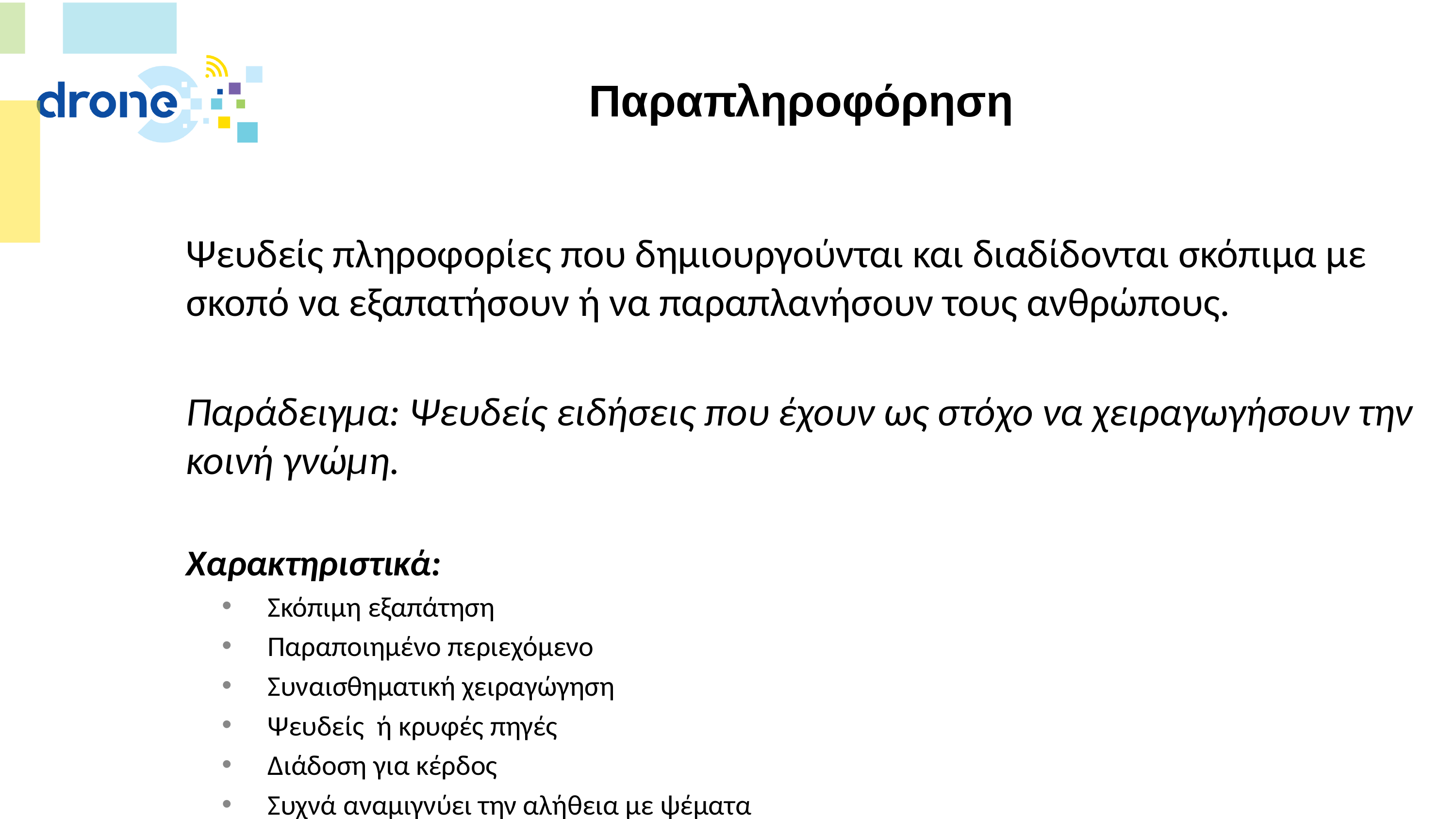

# Παραπληροφόρηση

Ψευδείς πληροφορίες που δημιουργούνται και διαδίδονται σκόπιμα με σκοπό να εξαπατήσουν ή να παραπλανήσουν τους ανθρώπους.

Παράδειγμα: Ψευδείς ειδήσεις που έχουν ως στόχο να χειραγωγήσουν την κοινή γνώμη.

Χαρακτηριστικά:
Σκόπιμη εξαπάτηση
Παραποιημένο περιεχόμενο
Συναισθηματική χειραγώγηση
Ψευδείς  ή κρυφές πηγές
Διάδοση για κέρδος
Συχνά αναμιγνύει την αλήθεια με ψέματα